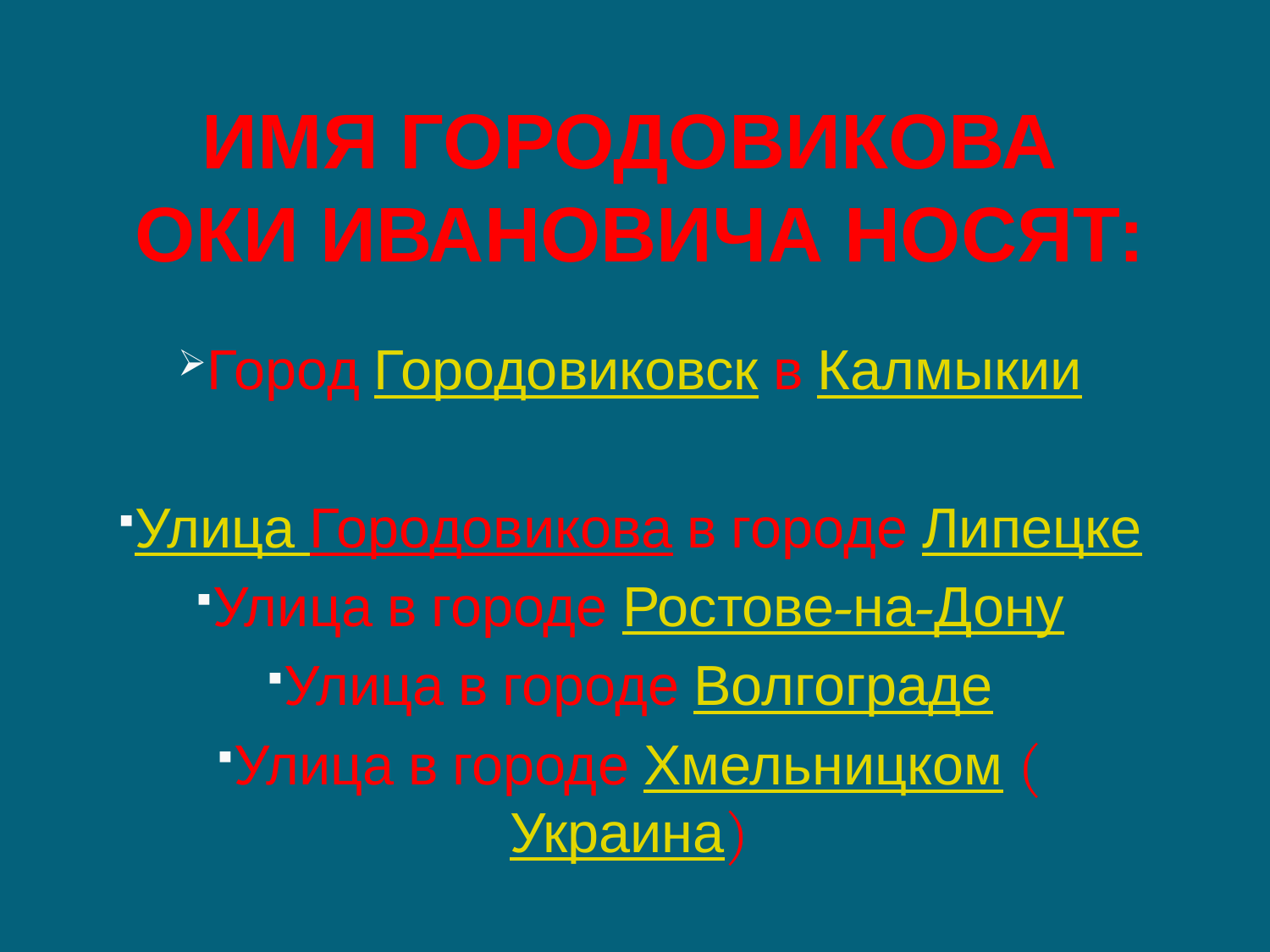

# Имя Городовикова Оки Ивановича носят:
Город Городовиковск в Калмыкии

Улица Городовикова в городе Липецке
Улица в городе Ростове-на-Дону
Улица в городе Волгограде
Улица в городе Хмельницком (Украина)